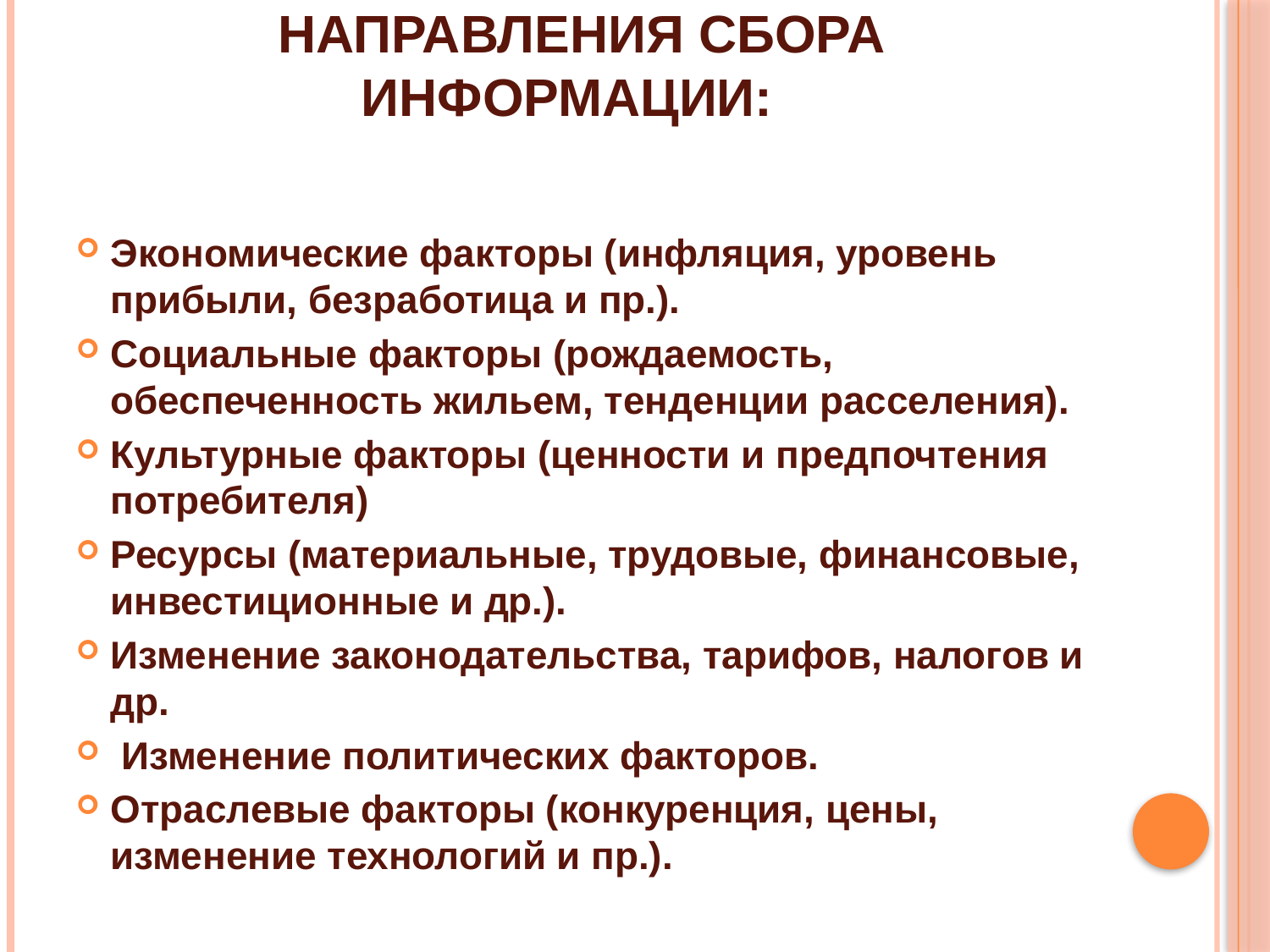

# Направления сбора информации:
Экономические факторы (инфляция, уровень прибыли, безработица и пр.).
Социальные факторы (рождаемость, обеспеченность жильем, тенденции расселения).
Культурные факторы (ценности и предпочтения потребителя)
Ресурсы (материальные, трудовые, финансовые, инвестиционные и др.).
Изменение законодательства, тарифов, налогов и др.
 Изменение политических факторов.
Отраслевые факторы (конкуренция, цены, изменение технологий и пр.).